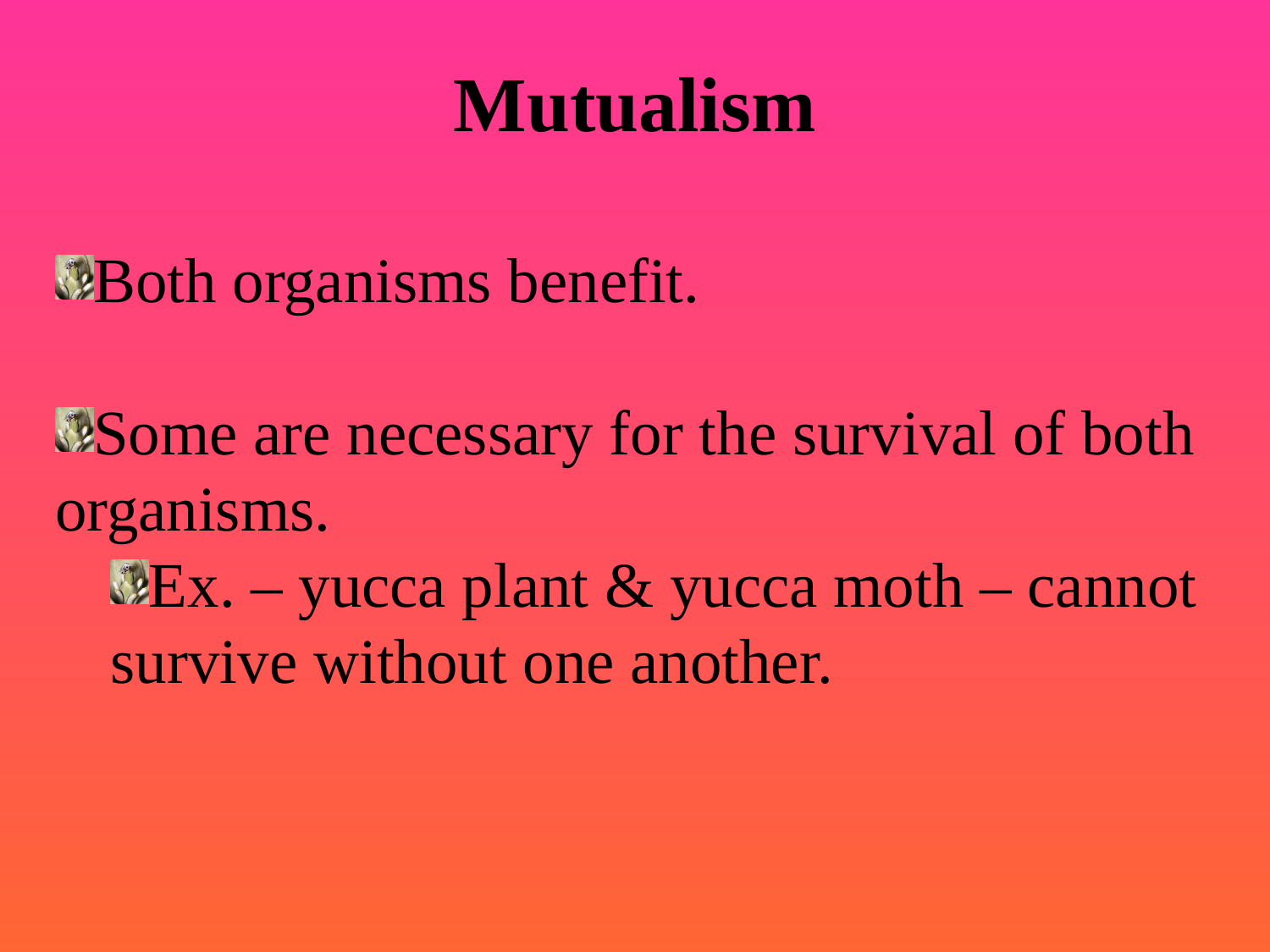

# Mutualism
Both organisms benefit.

Some are necessary for the survival of both organisms.
Ex. – yucca plant & yucca moth – cannot survive without one another.